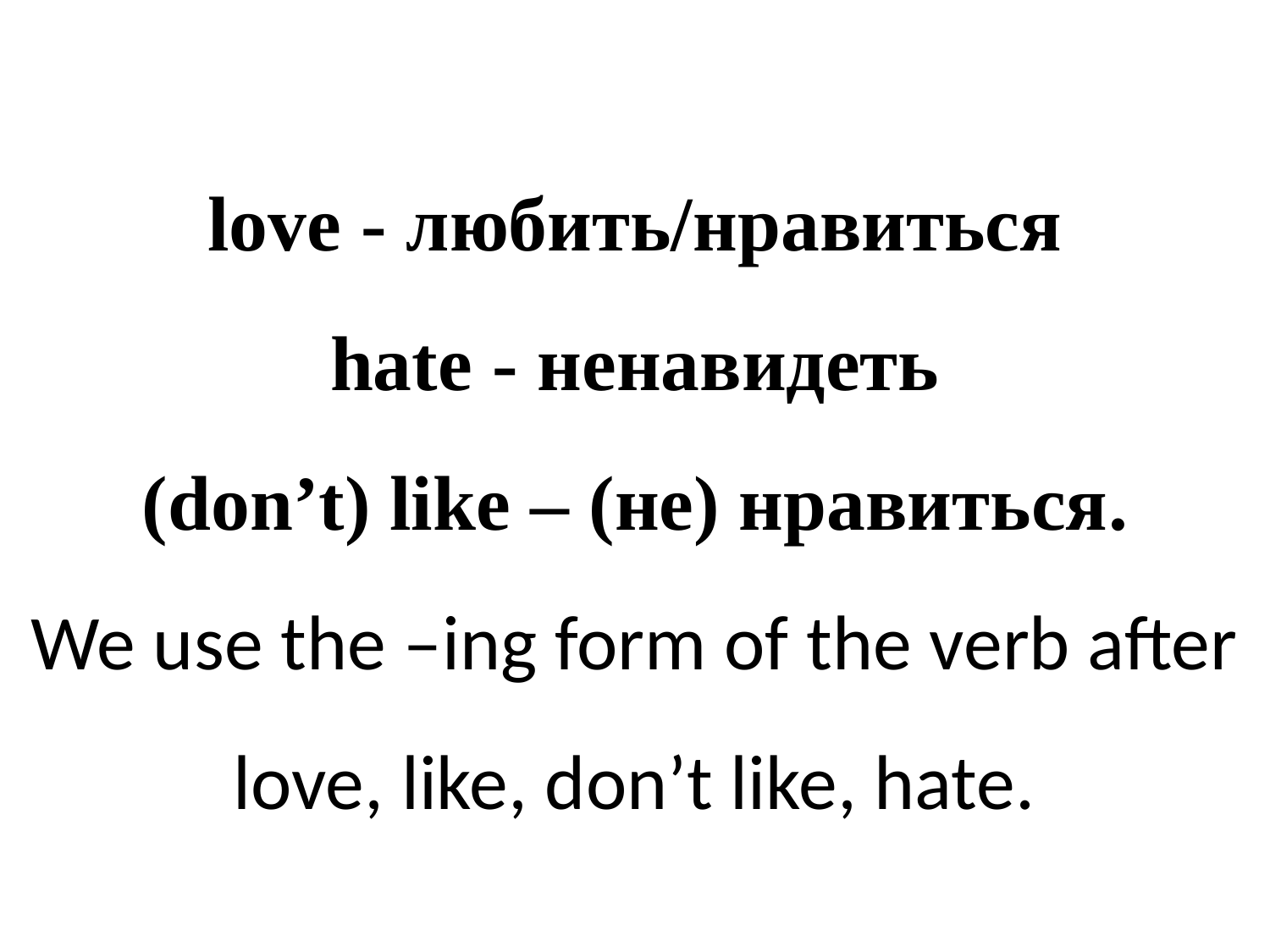

# love - любить/нравиться hate - ненавидеть (don’t) like – (не) нравиться. We use the –ing form of the verb after love, like, don’t like, hate.